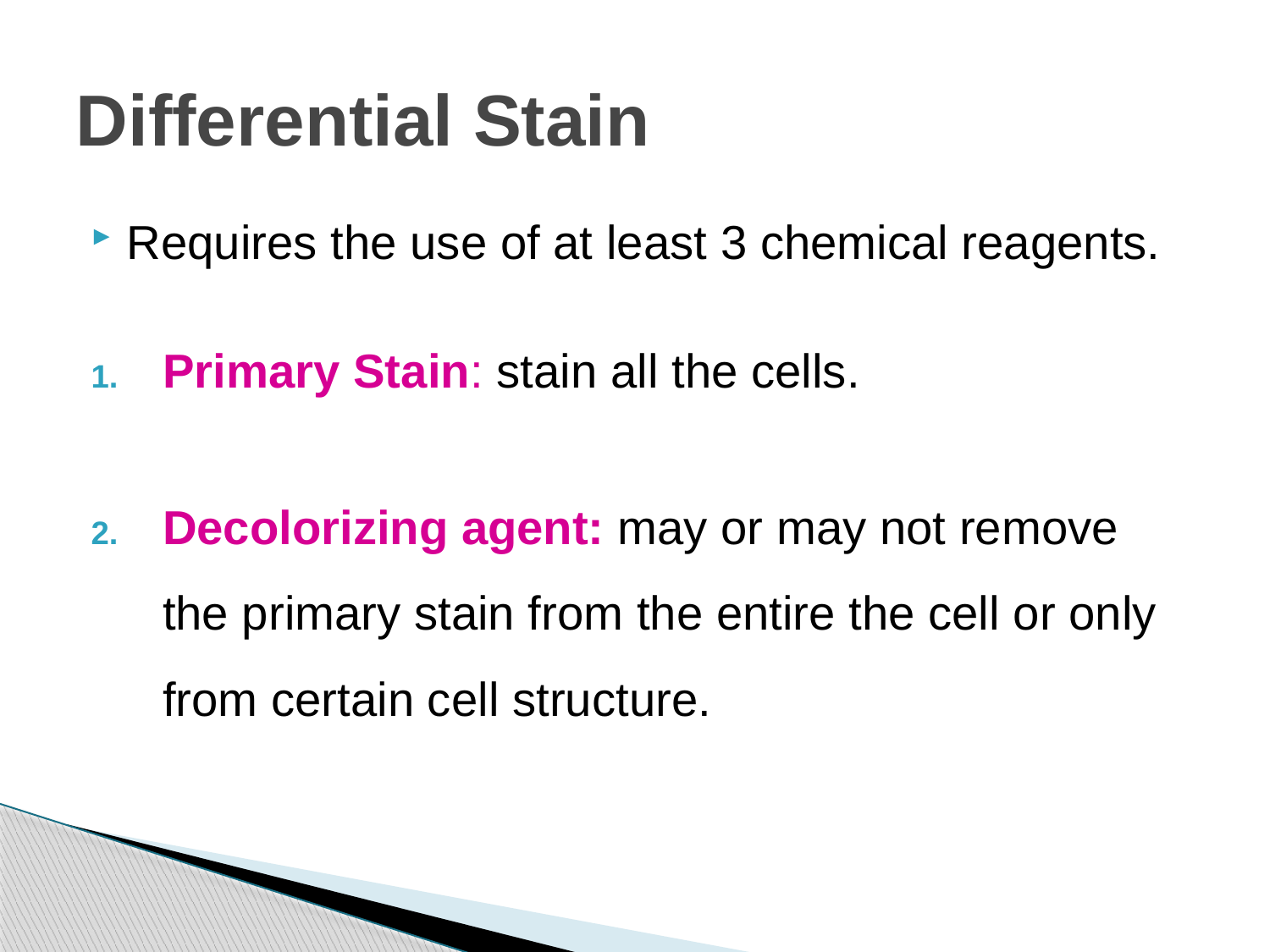

# Differential Stain
Requires the use of at least 3 chemical reagents.

Primary Stain: stain all the cells.

Decolorizing agent: may or may not remove the primary stain from the entire the cell or only from certain cell structure.